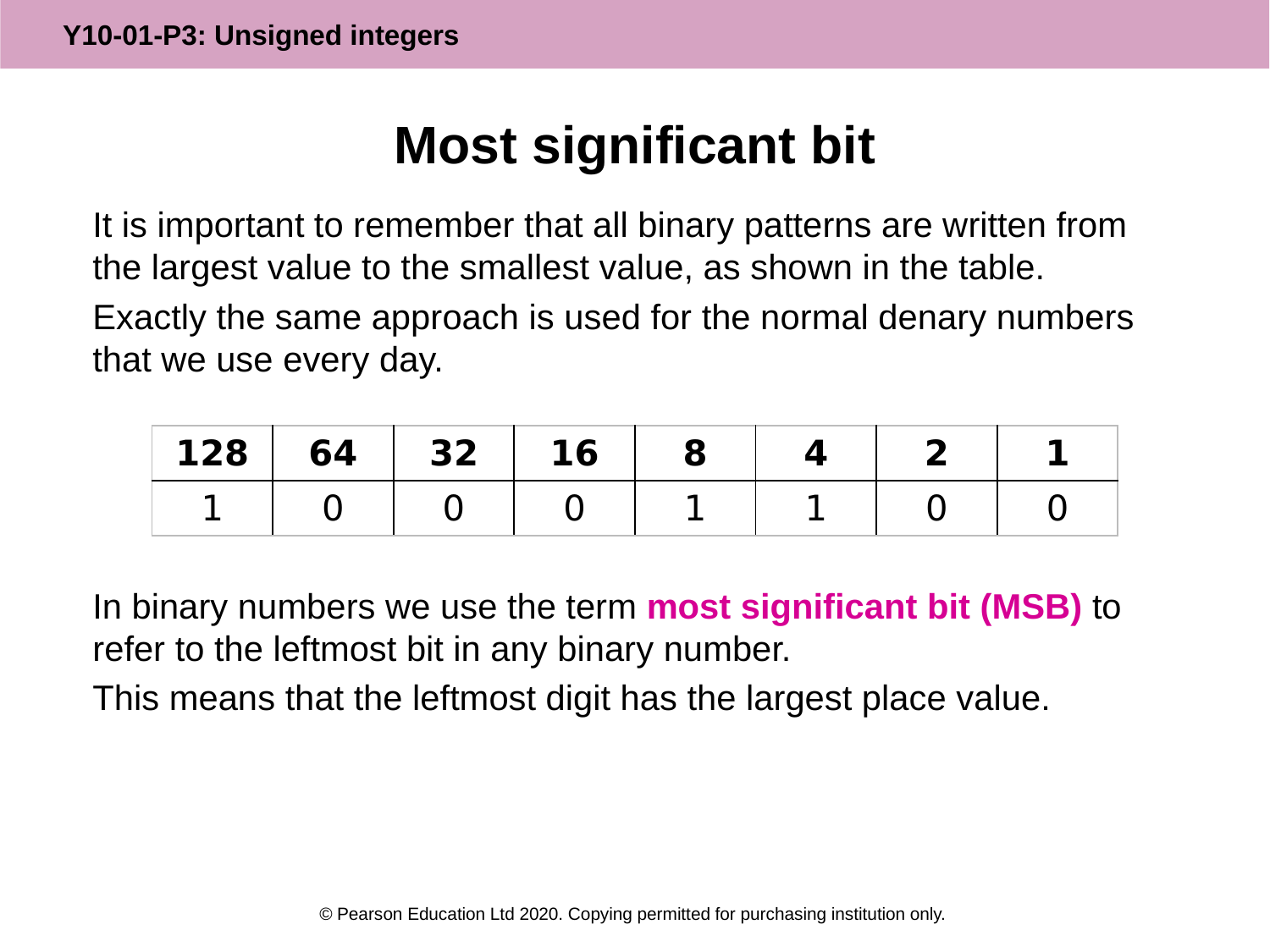

# Most significant bit
It is important to remember that all binary patterns are written from the largest value to the smallest value, as shown in the table.
Exactly the same approach is used for the normal denary numbers that we use every day.

In binary numbers we use the term most significant bit (MSB) to refer to the leftmost bit in any binary number.
This means that the leftmost digit has the largest place value.

| 128 | 64 | 32 | 16 | 8 | 4 | 2 | 1 |
| --- | --- | --- | --- | --- | --- | --- | --- |
| 1 | 0 | 0 | 0 | 1 | 1 | 0 | 0 |
© Pearson Education Ltd 2020. Copying permitted for purchasing institution only.